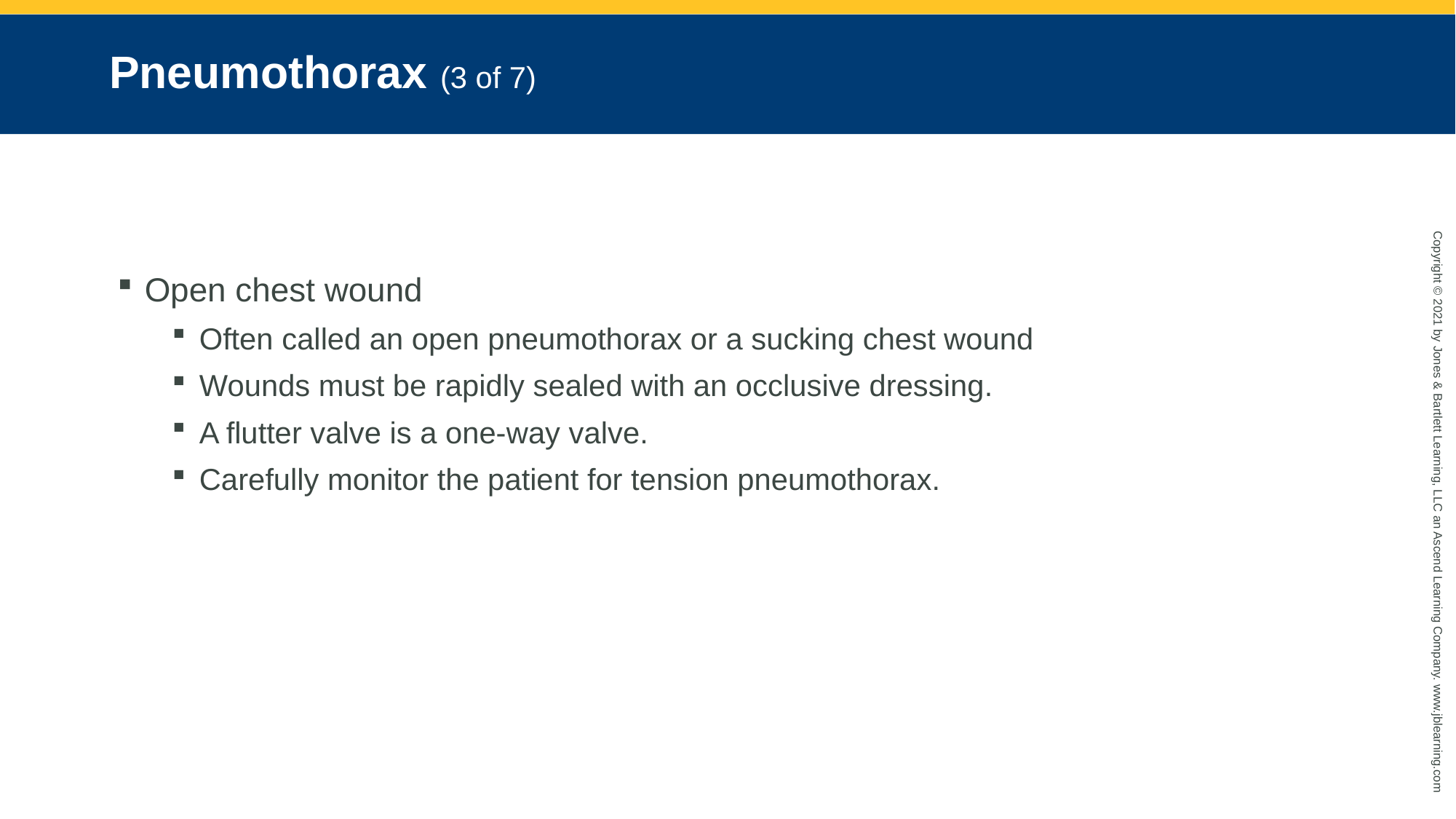

# Pneumothorax (3 of 7)
Open chest wound
Often called an open pneumothorax or a sucking chest wound
Wounds must be rapidly sealed with an occlusive dressing.
A flutter valve is a one-way valve.
Carefully monitor the patient for tension pneumothorax.